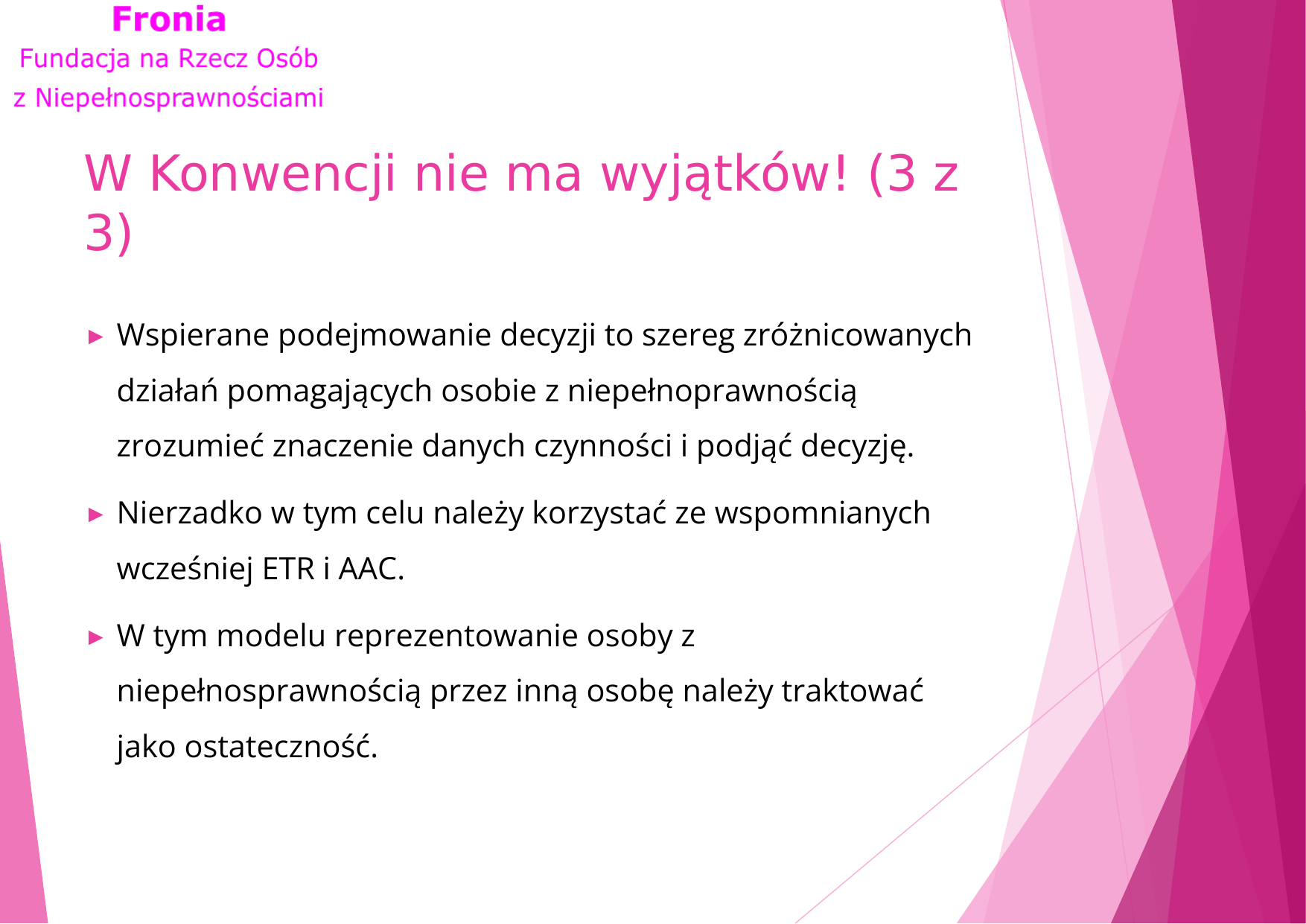

# W Konwencji nie ma wyjątków! (3 z 3)
Wspierane podejmowanie decyzji to szereg zróżnicowanych działań pomagających osobie z niepełnoprawnością zrozumieć znaczenie danych czynności i podjąć decyzję.
Nierzadko w tym celu należy korzystać ze wspomnianych wcześniej ETR i AAC.
W tym modelu reprezentowanie osoby z niepełnosprawnością przez inną osobę należy traktować jako ostateczność.